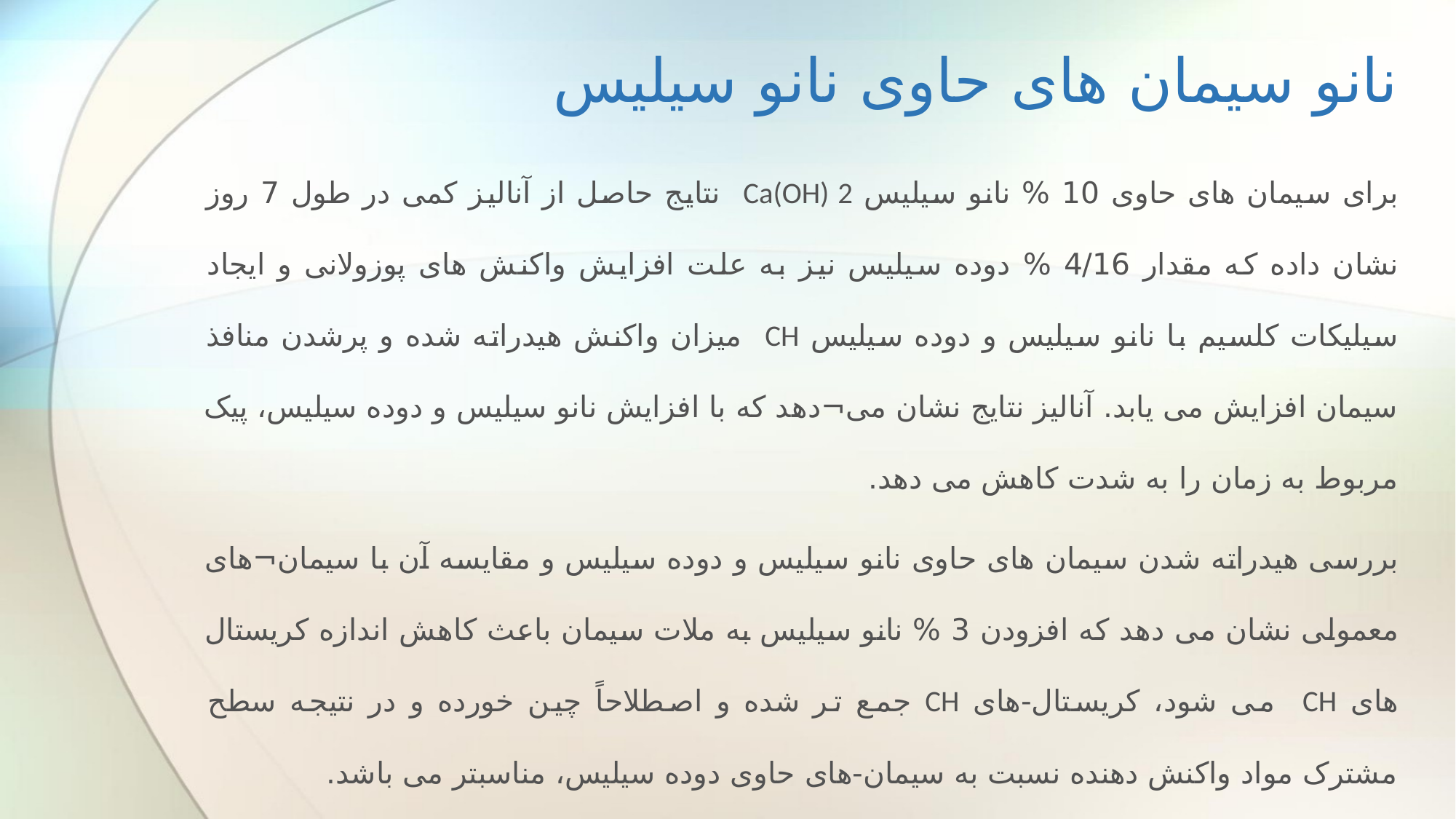

# نانو سیمان های حاوی نانو سیلیس
برای سیمان های حاوی 10 % نانو سیلیس Ca(OH) 2  نتایج حاصل از آنالیز کمی در طول 7 روز نشان داده که مقدار 4/16 % دوده سیلیس نیز به علت افزایش واکنش های پوزولانی و ایجاد سیلیکات کلسیم با نانو سیلیس و دوده سیلیس CH  میزان واکنش هیدراته شده و پرشدن منافذ سیمان افزایش می یابد. آنالیز نتایج نشان می¬دهد که با افزایش نانو سیلیس و دوده سیلیس، پیک مربوط به زمان را به شدت کاهش می دهد.
بررسی هیدراته شدن سیمان های حاوی نانو سیلیس و دوده سیلیس و مقایسه آن با سیمان¬های معمولی نشان می دهد که افزودن 3 % نانو سیلیس به ملات سیمان باعث کاهش اندازه کریستال های CH  می شود، کریستال-های CH جمع تر شده و اصطلاحاً چین خورده و در نتیجه سطح مشترک مواد واکنش دهنده نسبت به سیمان-های حاوی دوده سیلیس، مناسبتر می باشد.